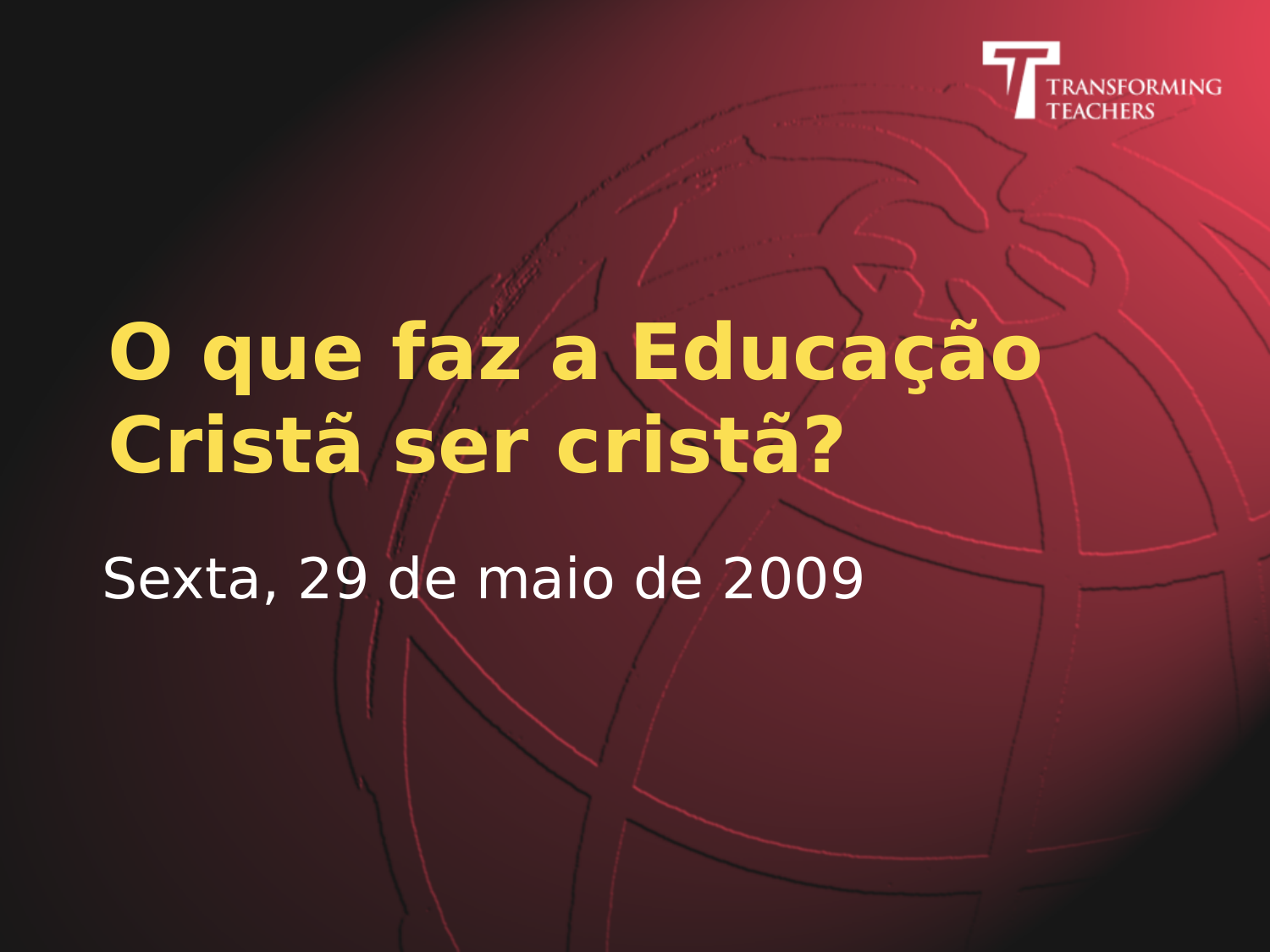

# O que faz a Educação Cristã ser cristã?
Sexta, 29 de maio de 2009